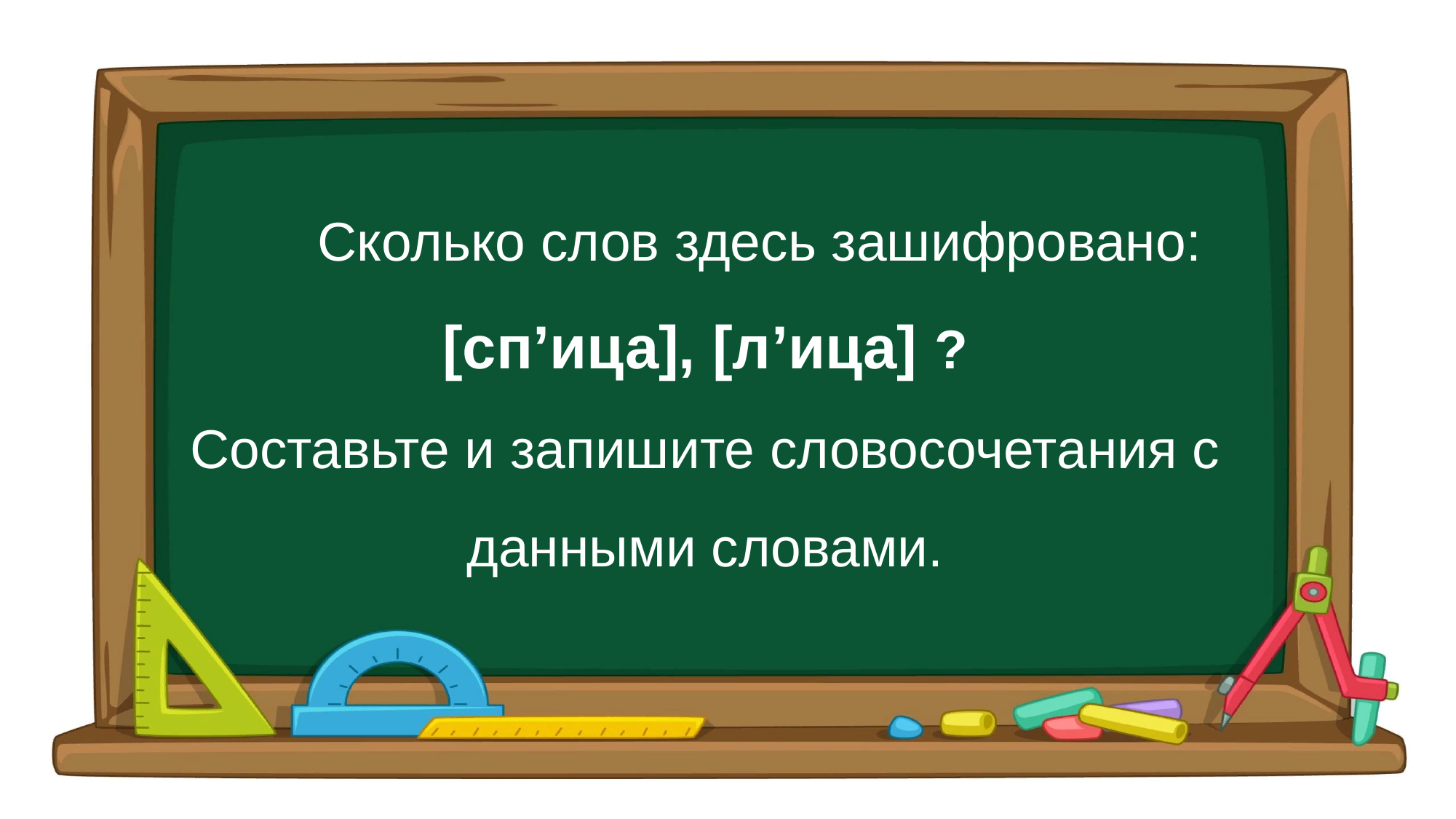

Сколько слов здесь зашифровано: [сп’ица], [л’ица] ?
Составьте и запишите словосочетания с данными словами.